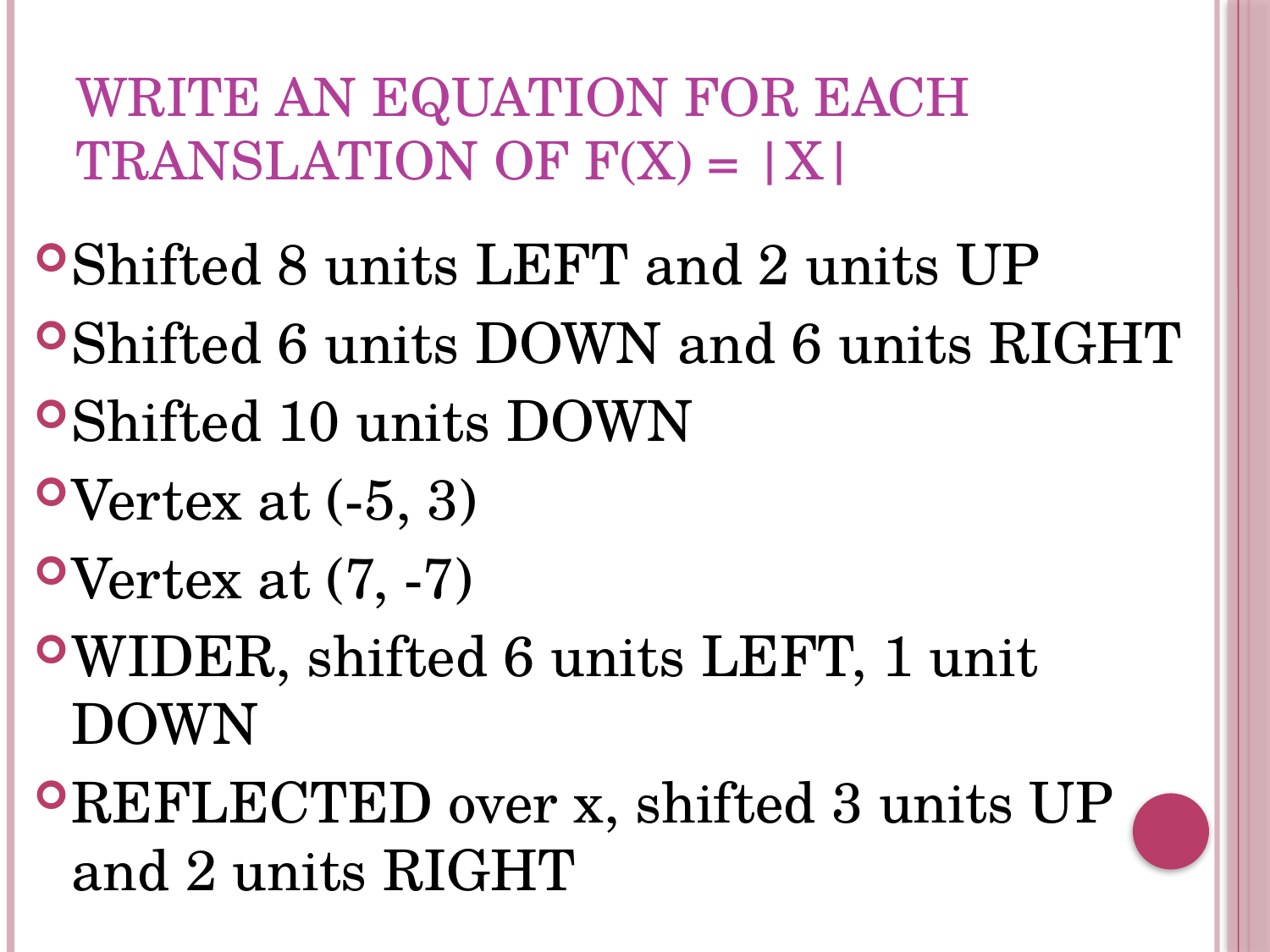

# Write an equation for each translation of f(x) = |x|
Shifted 8 units LEFT and 2 units UP
Shifted 6 units DOWN and 6 units RIGHT
Shifted 10 units DOWN
Vertex at (-5, 3)
Vertex at (7, -7)
WIDER, shifted 6 units LEFT, 1 unit DOWN
REFLECTED over x, shifted 3 units UP and 2 units RIGHT